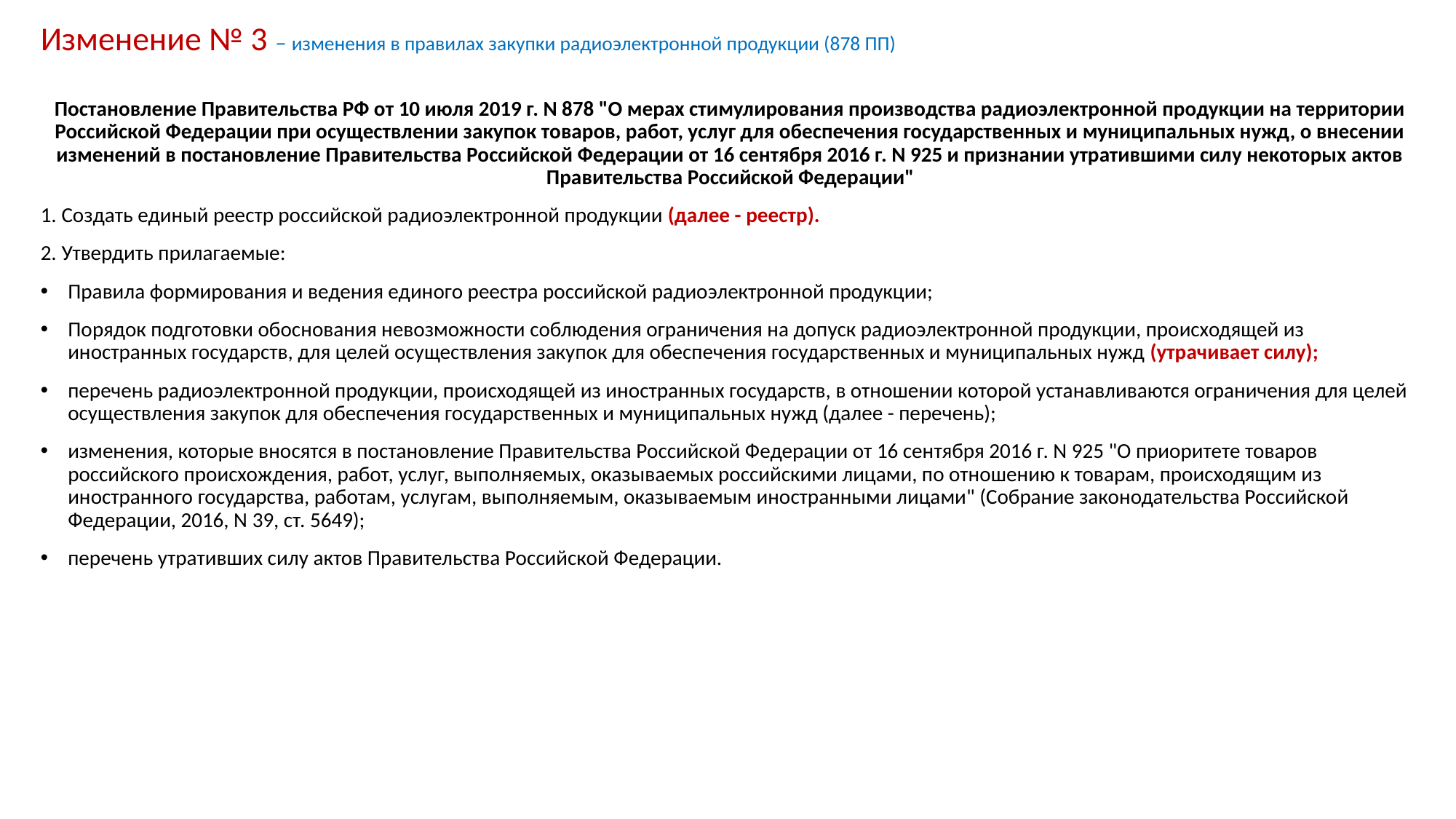

# Изменение № 3 – изменения в правилах закупки радиоэлектронной продукции (878 ПП)
Постановление Правительства РФ от 10 июля 2019 г. N 878 "О мерах стимулирования производства радиоэлектронной продукции на территории Российской Федерации при осуществлении закупок товаров, работ, услуг для обеспечения государственных и муниципальных нужд, о внесении изменений в постановление Правительства Российской Федерации от 16 сентября 2016 г. N 925 и признании утратившими силу некоторых актов Правительства Российской Федерации"
1. Создать единый реестр российской радиоэлектронной продукции (далее - реестр).
2. Утвердить прилагаемые:
Правила формирования и ведения единого реестра российской радиоэлектронной продукции;
Порядок подготовки обоснования невозможности соблюдения ограничения на допуск радиоэлектронной продукции, происходящей из иностранных государств, для целей осуществления закупок для обеспечения государственных и муниципальных нужд (утрачивает силу);
перечень радиоэлектронной продукции, происходящей из иностранных государств, в отношении которой устанавливаются ограничения для целей осуществления закупок для обеспечения государственных и муниципальных нужд (далее - перечень);
изменения, которые вносятся в постановление Правительства Российской Федерации от 16 сентября 2016 г. N 925 "О приоритете товаров российского происхождения, работ, услуг, выполняемых, оказываемых российскими лицами, по отношению к товарам, происходящим из иностранного государства, работам, услугам, выполняемым, оказываемым иностранными лицами" (Собрание законодательства Российской Федерации, 2016, N 39, ст. 5649);
перечень утративших силу актов Правительства Российской Федерации.